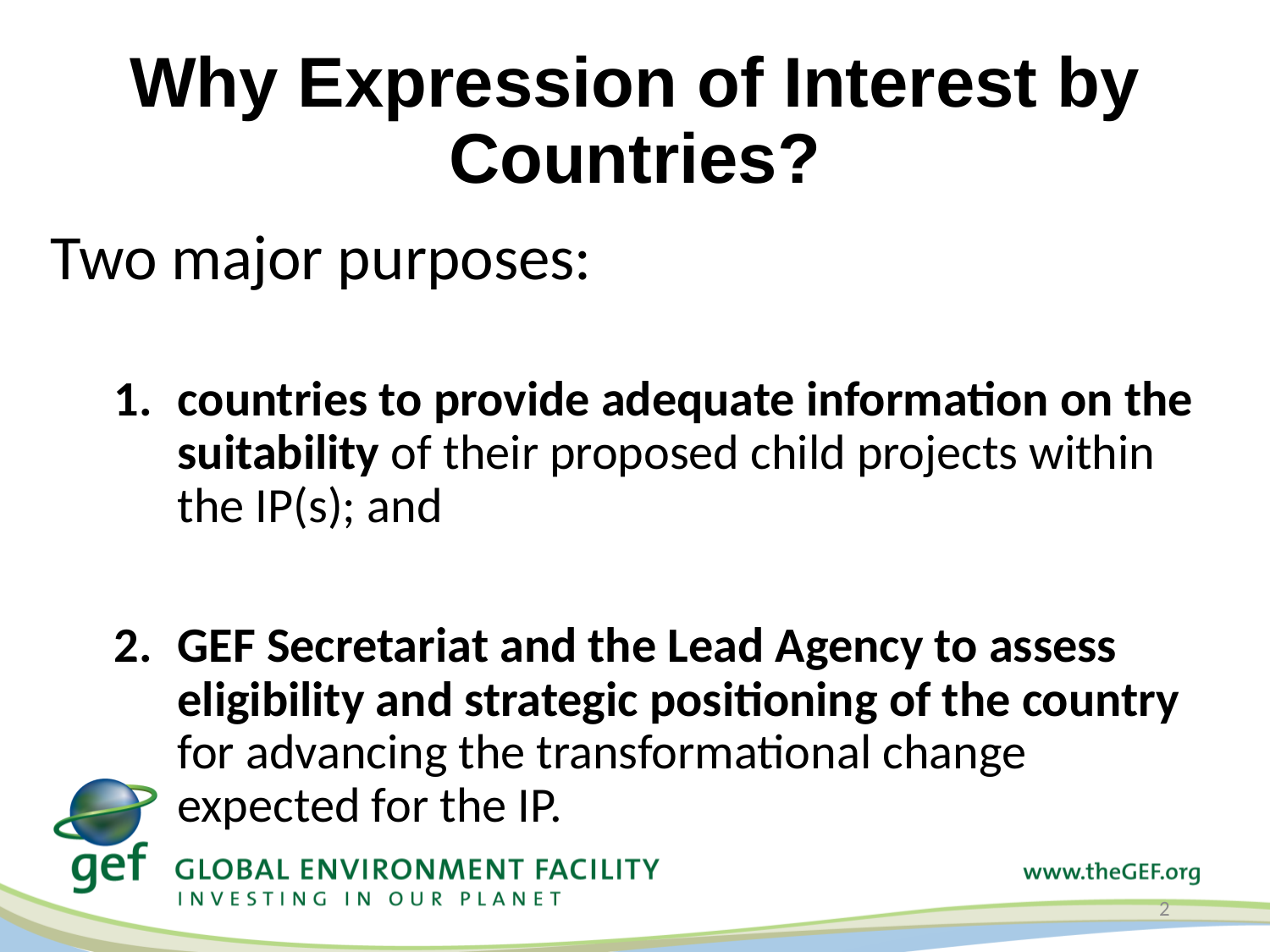

# Why Expression of Interest by Countries?
Two major purposes:

countries to provide adequate information on the suitability of their proposed child projects within the IP(s); and

GEF Secretariat and the Lead Agency to assess eligibility and strategic positioning of the country for advancing the transformational change expected for the IP.
2